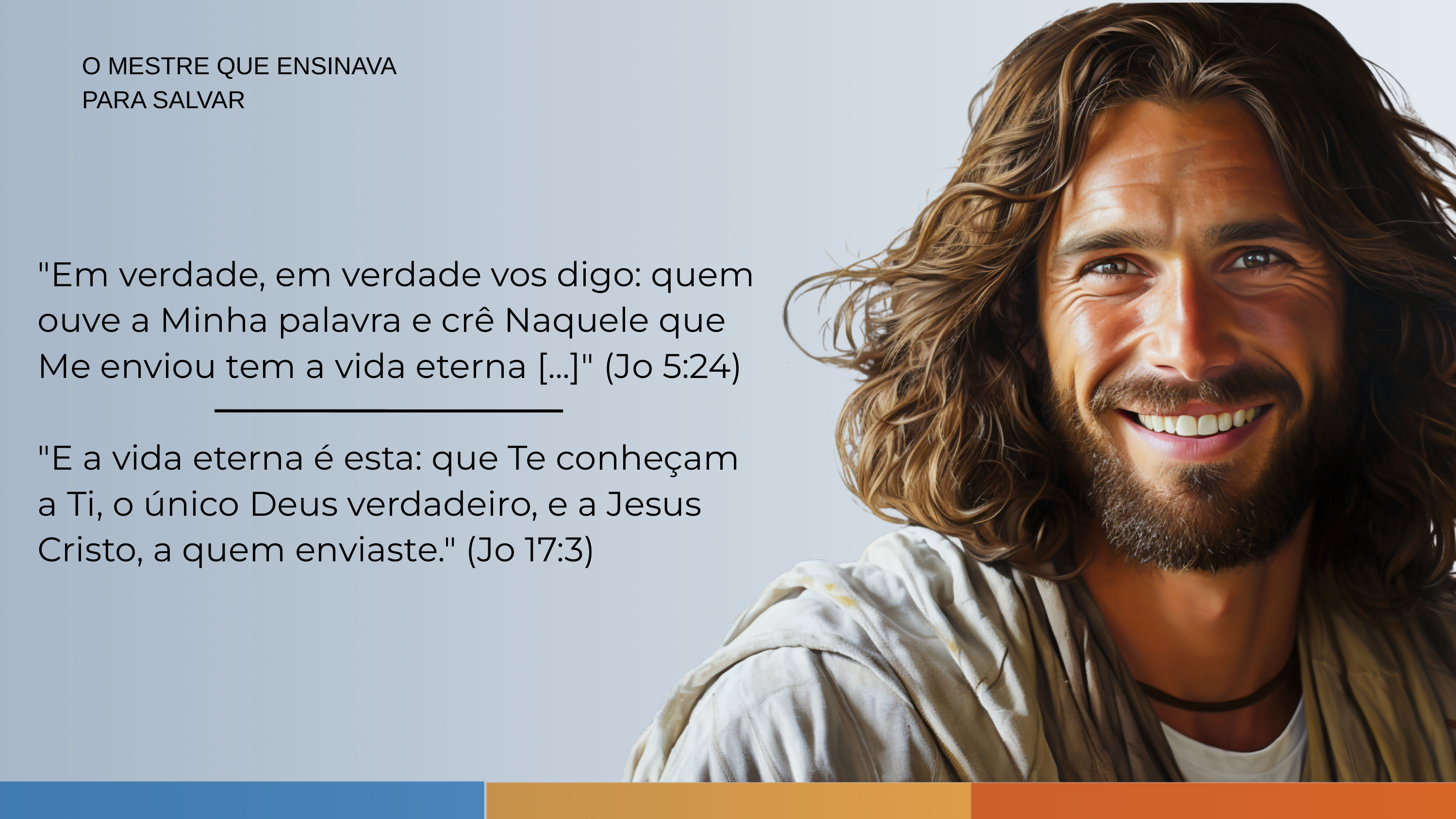

O MESTRE QUE ENSINAVA
PARA SALVAR
"Em verdade, em verdade vos digo: quem ouve a Minha palavra e crê Naquele que Me enviou tem a vida eterna [...]" (Jo 5:24)

"E a vida eterna é esta: que Te conheçam a Ti, o único Deus verdadeiro, e a Jesus Cristo, a quem enviaste." (Jo 17:3)